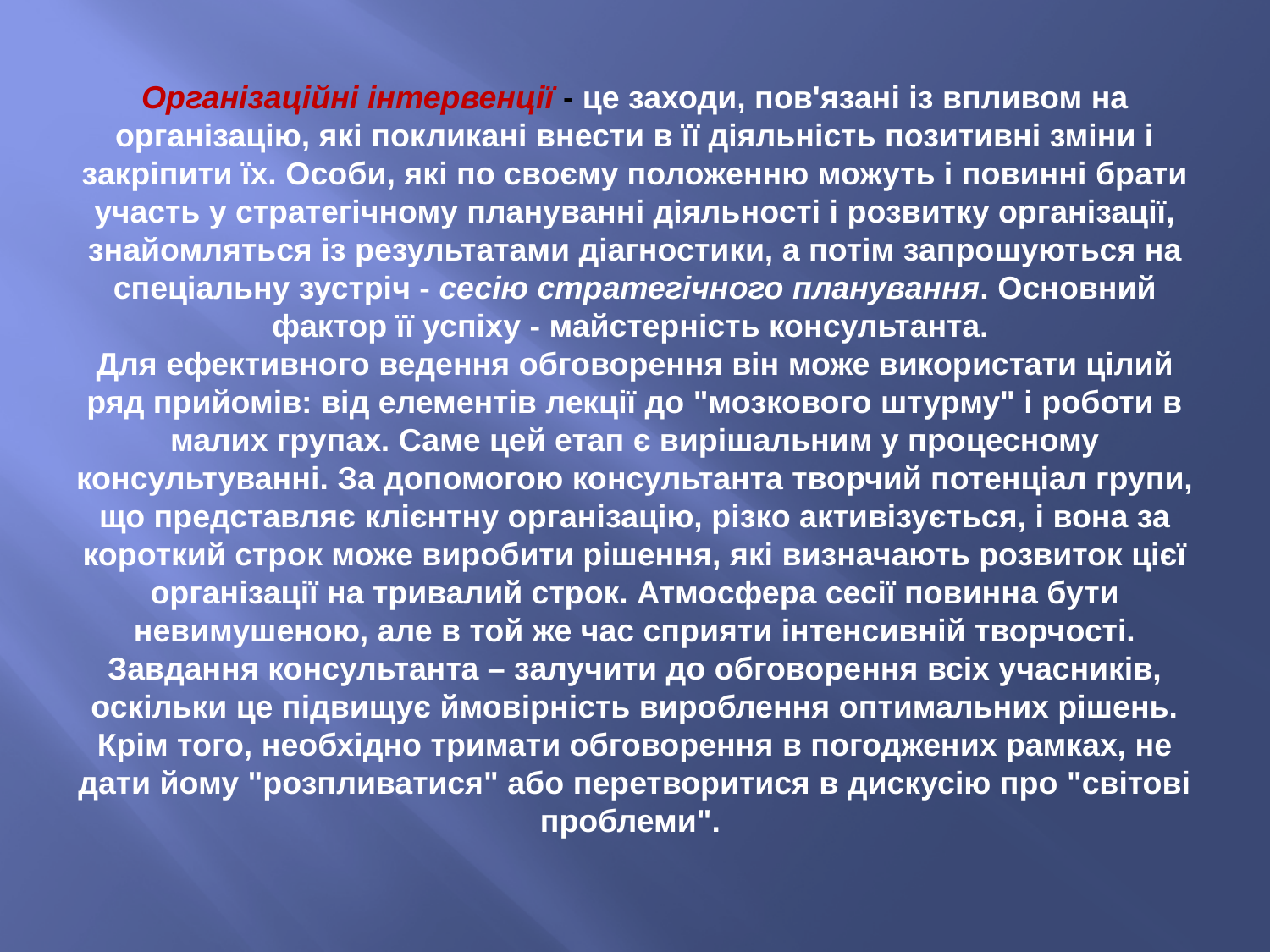

# Організаційні інтервенції - це заходи, пов'язані із впливом на організацію, які покликані внести в її діяльність позитивні зміни і закріпити їх. Особи, які по своєму положенню можуть і повинні брати участь у стратегічному плануванні діяльності і розвитку організації, знайомляться із результатами діагностики, а потім запрошуються на спеціальну зустріч - сесію стратегічного планування. Основний фактор її успіху - майстерність консультанта. Для ефективного ведення обговорення він може використати цілий ряд прийомів: від елементів лекції до "мозкового штурму" і роботи в малих групах. Саме цей етап є вирішальним у процесному консультуванні. За допомогою консультанта творчий потенціал групи, що представляє клієнтну організацію, різко активізується, і вона за короткий строк може виробити рішення, які визначають розвиток цієї організації на тривалий строк. Атмосфера сесії повинна бути невимушеною, але в той же час сприяти інтенсивній творчості. Завдання консультанта – залучити до обговорення всіх учасників, оскільки це підвищує ймовірність вироблення оптимальних рішень. Крім того, необхідно тримати обговорення в погоджених рамках, не дати йому "розпливатися" або перетворитися в дискусію про "світові проблеми".